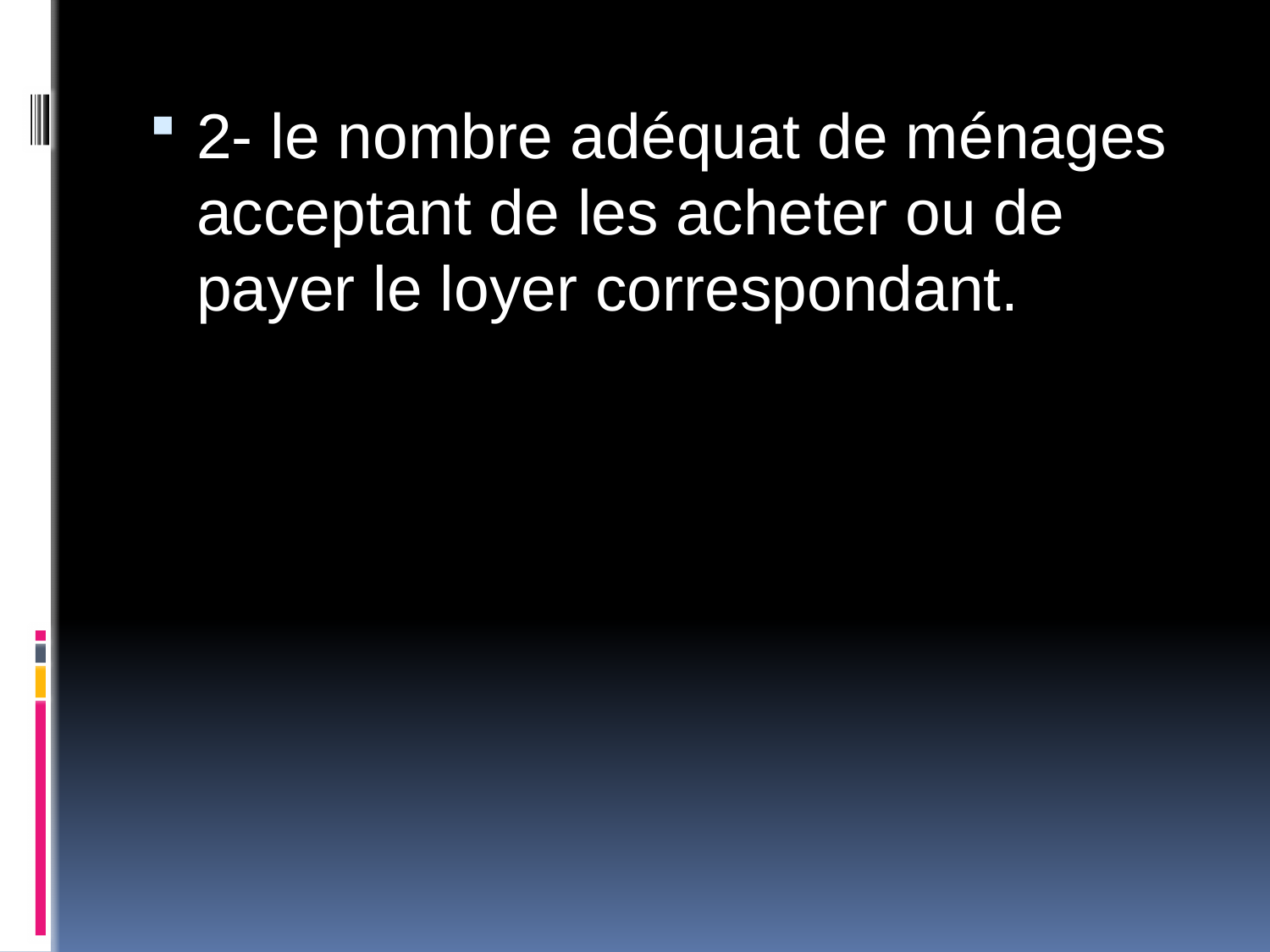

#
2- le nombre adéquat de ménages acceptant de les acheter ou de payer le loyer correspondant.